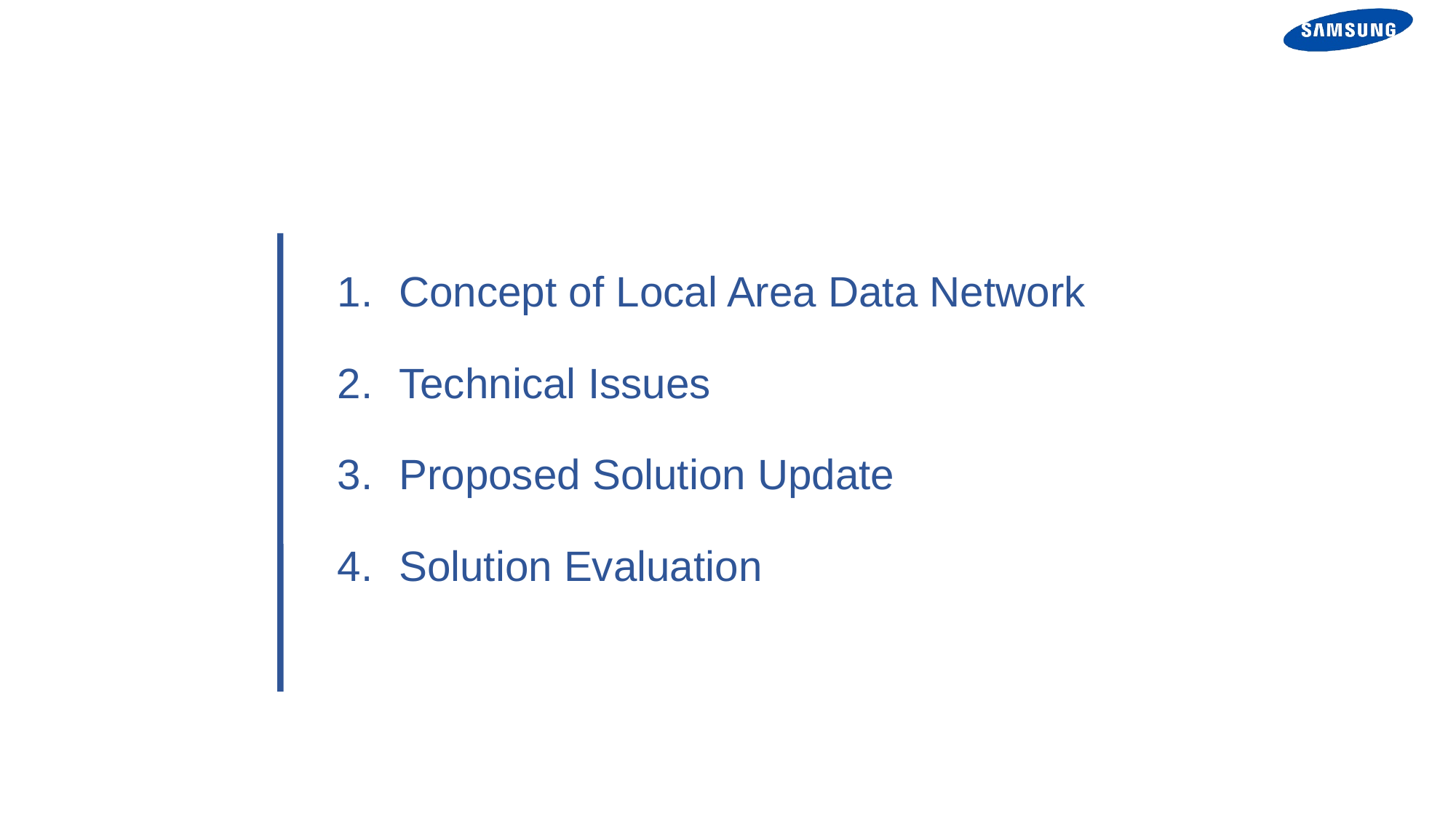

#
Concept of Local Area Data Network
Technical Issues
Proposed Solution Update
Solution Evaluation